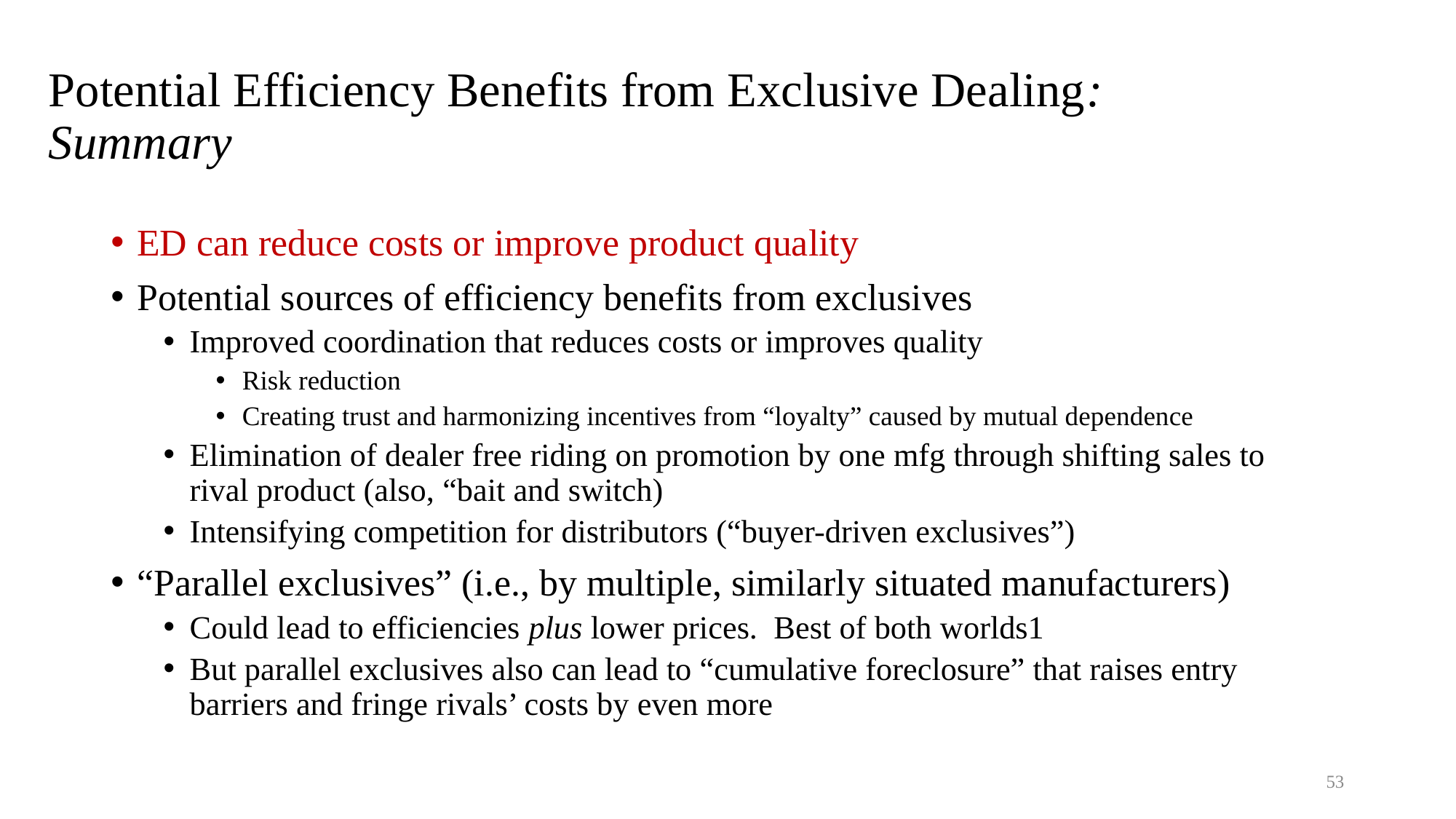

# Potential Efficiency Benefits from Exclusive Dealing: Summary
ED can reduce costs or improve product quality
Potential sources of efficiency benefits from exclusives
Improved coordination that reduces costs or improves quality
Risk reduction
Creating trust and harmonizing incentives from “loyalty” caused by mutual dependence
Elimination of dealer free riding on promotion by one mfg through shifting sales to rival product (also, “bait and switch)
Intensifying competition for distributors (“buyer-driven exclusives”)
“Parallel exclusives” (i.e., by multiple, similarly situated manufacturers)
Could lead to efficiencies plus lower prices.  Best of both worlds1
But parallel exclusives also can lead to “cumulative foreclosure” that raises entry barriers and fringe rivals’ costs by even more

53